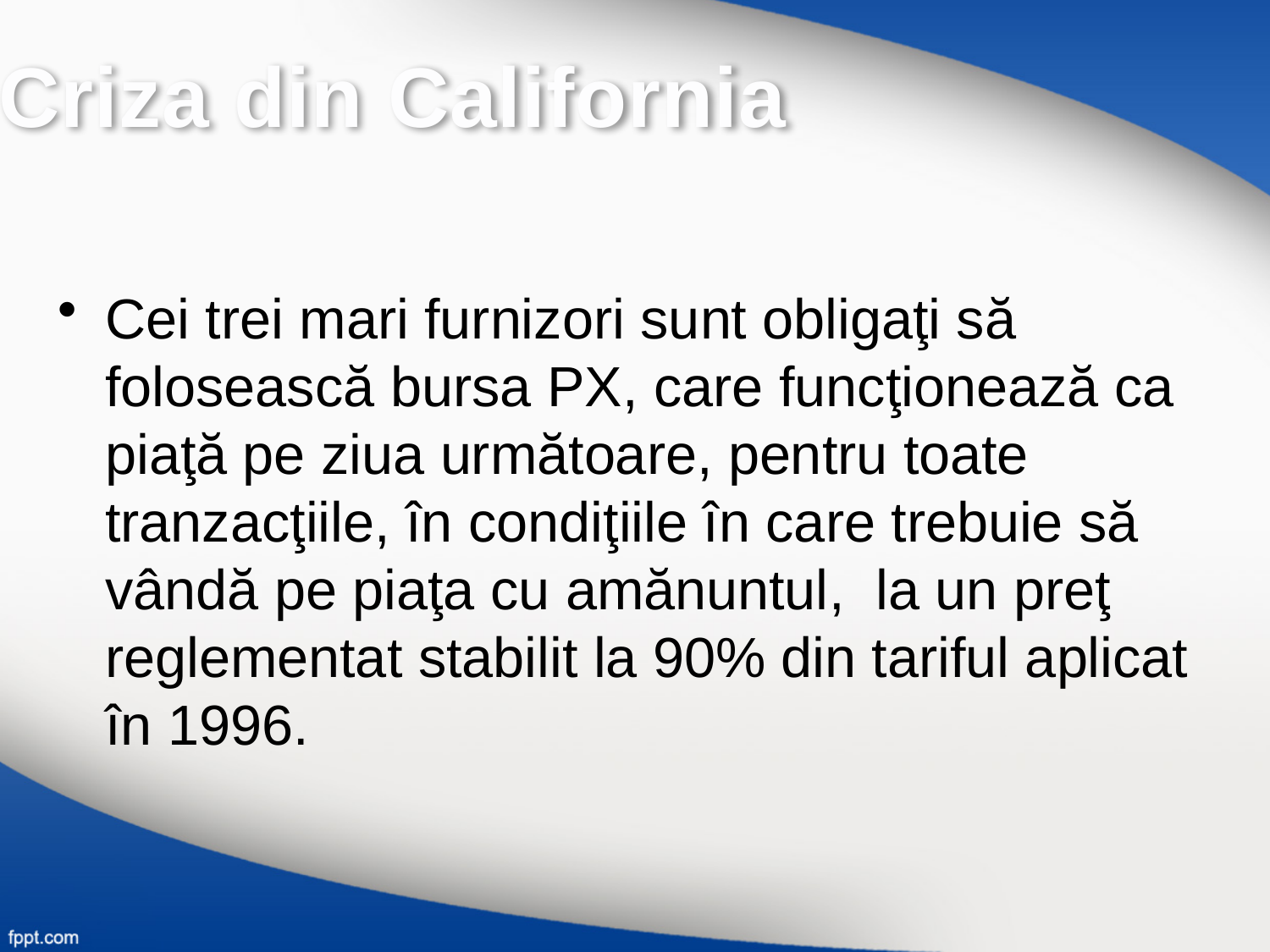

Criza din California
Cei trei mari furnizori sunt obligaţi să folosească bursa PX, care funcţionează ca piaţă pe ziua următoare, pentru toate tranzacţiile, în condiţiile în care trebuie să vândă pe piaţa cu amănuntul,  la un preţ reglementat stabilit la 90% din tariful aplicat în 1996.